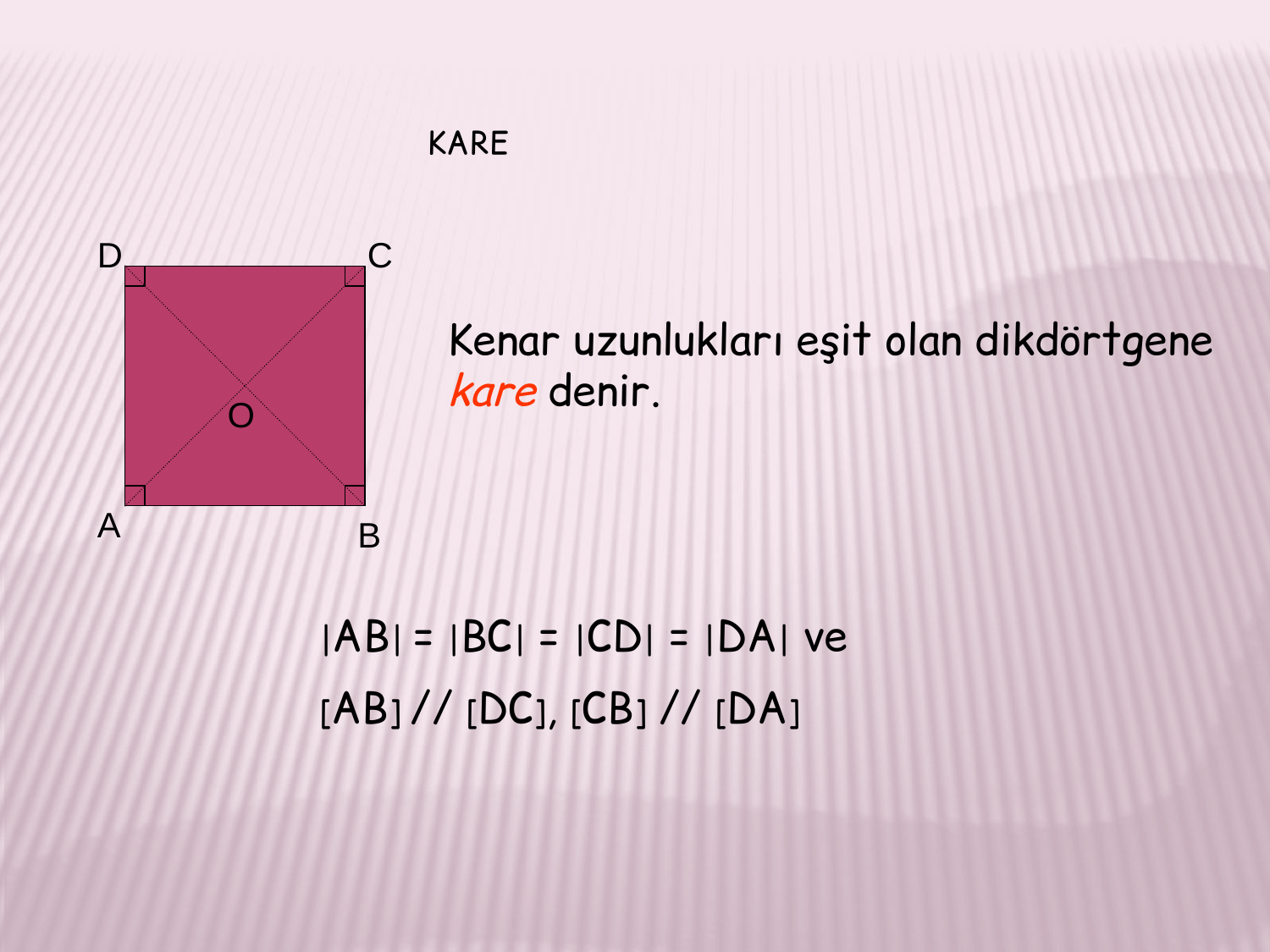

KARE
D
C

Kenar uzunlukları eşit olan dikdörtgene kare denir.
O

A
B
|AB| = |BC| = |CD| = |DA| ve
[AB] // [DC], [CB] // [DA]